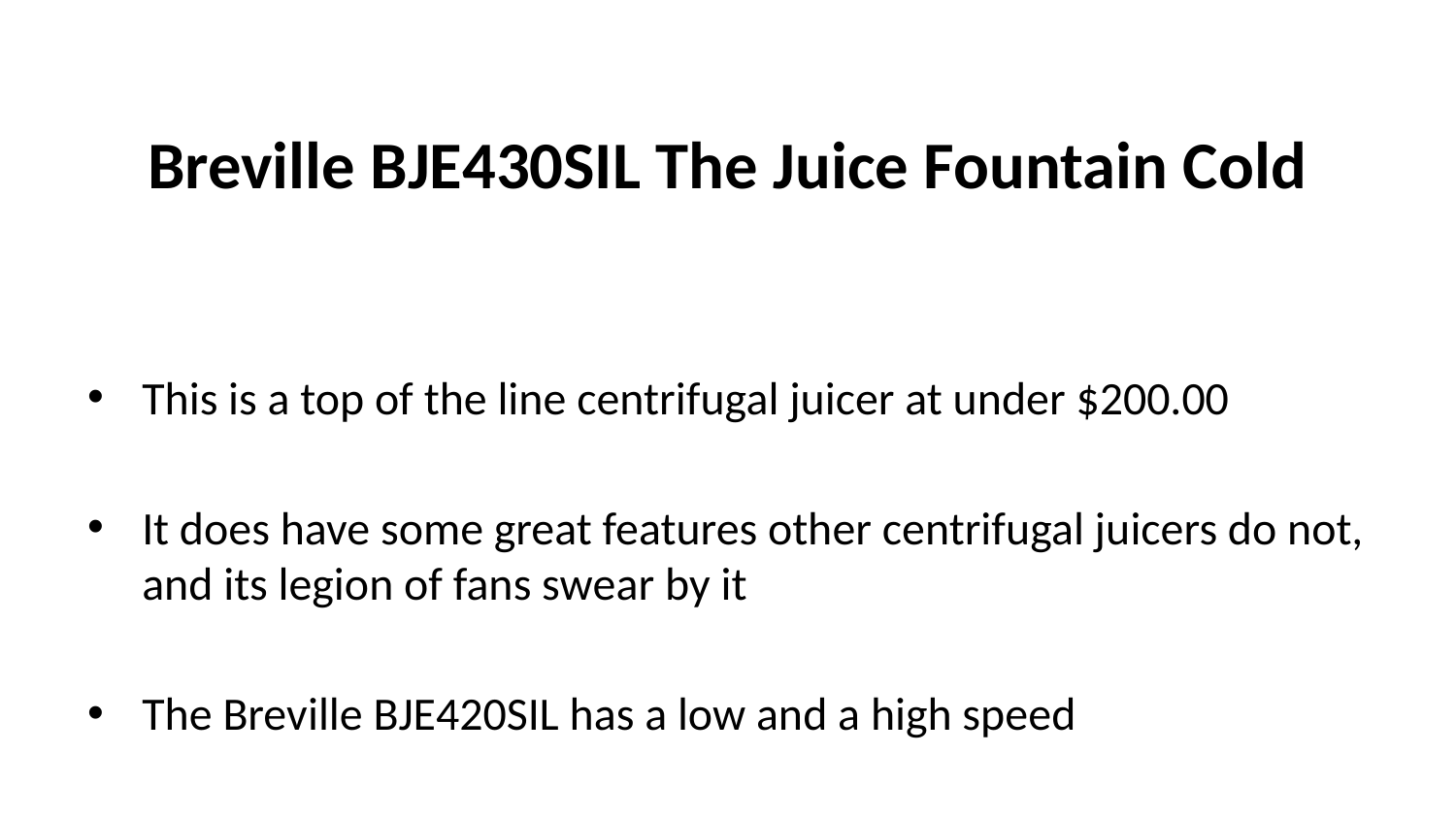

# Breville BJE430SIL The Juice Fountain Cold
This is a top of the line centrifugal juicer at under $200.00

It does have some great features other centrifugal juicers do not, and its legion of fans swear by it

The Breville BJE420SIL has a low and a high speed